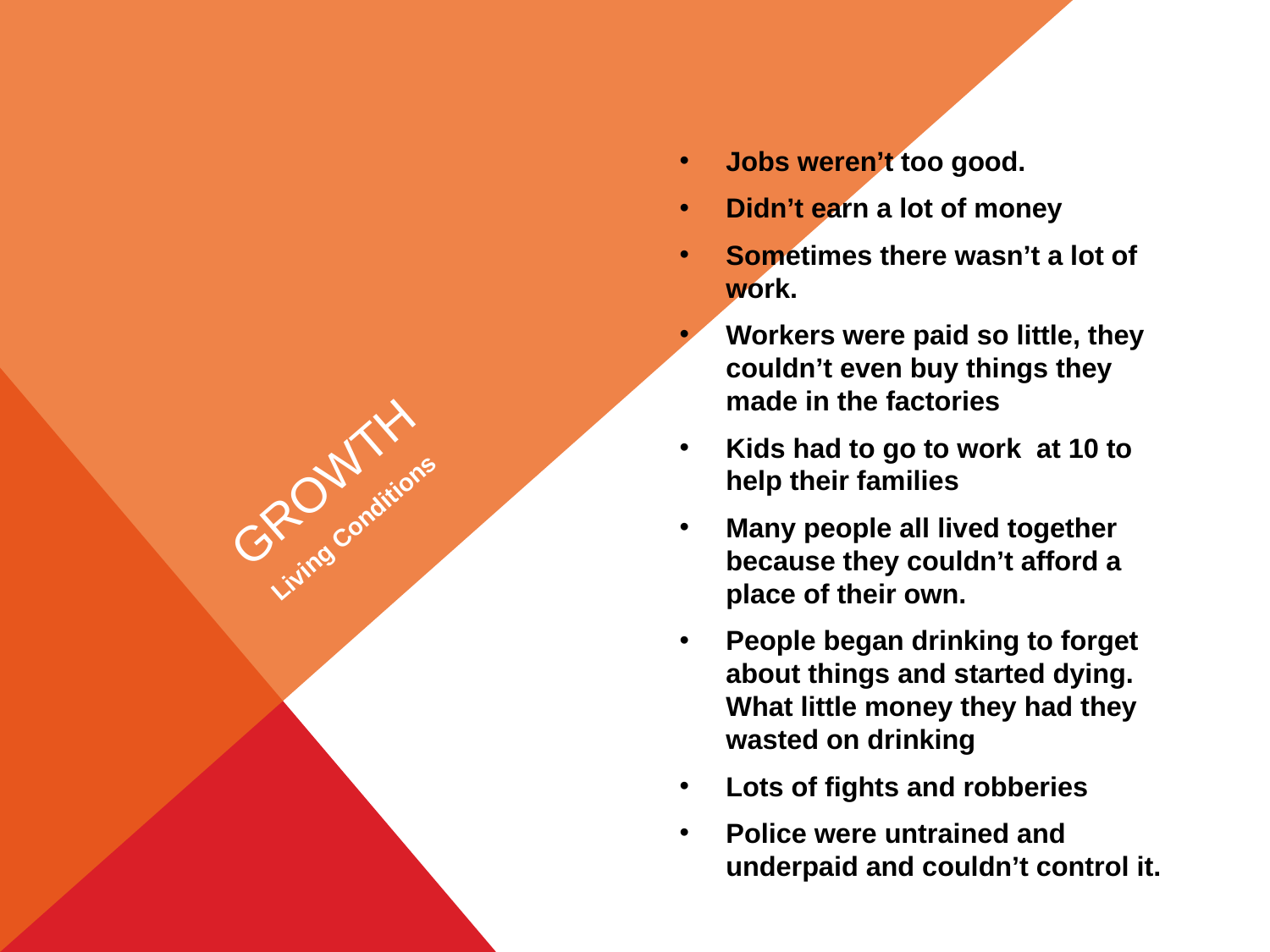

Jobs weren’t too good.
Didn’t earn a lot of money
Sometimes there wasn’t a lot of work.
Workers were paid so little, they couldn’t even buy things they made in the factories
Kids had to go to work  at 10 to help their families
Many people all lived together because they couldn’t afford a place of their own.
People began drinking to forget about things and started dying. What little money they had they wasted on drinking
Lots of fights and robberies
Police were untrained and underpaid and couldn’t control it.
# Growth
Living Conditions